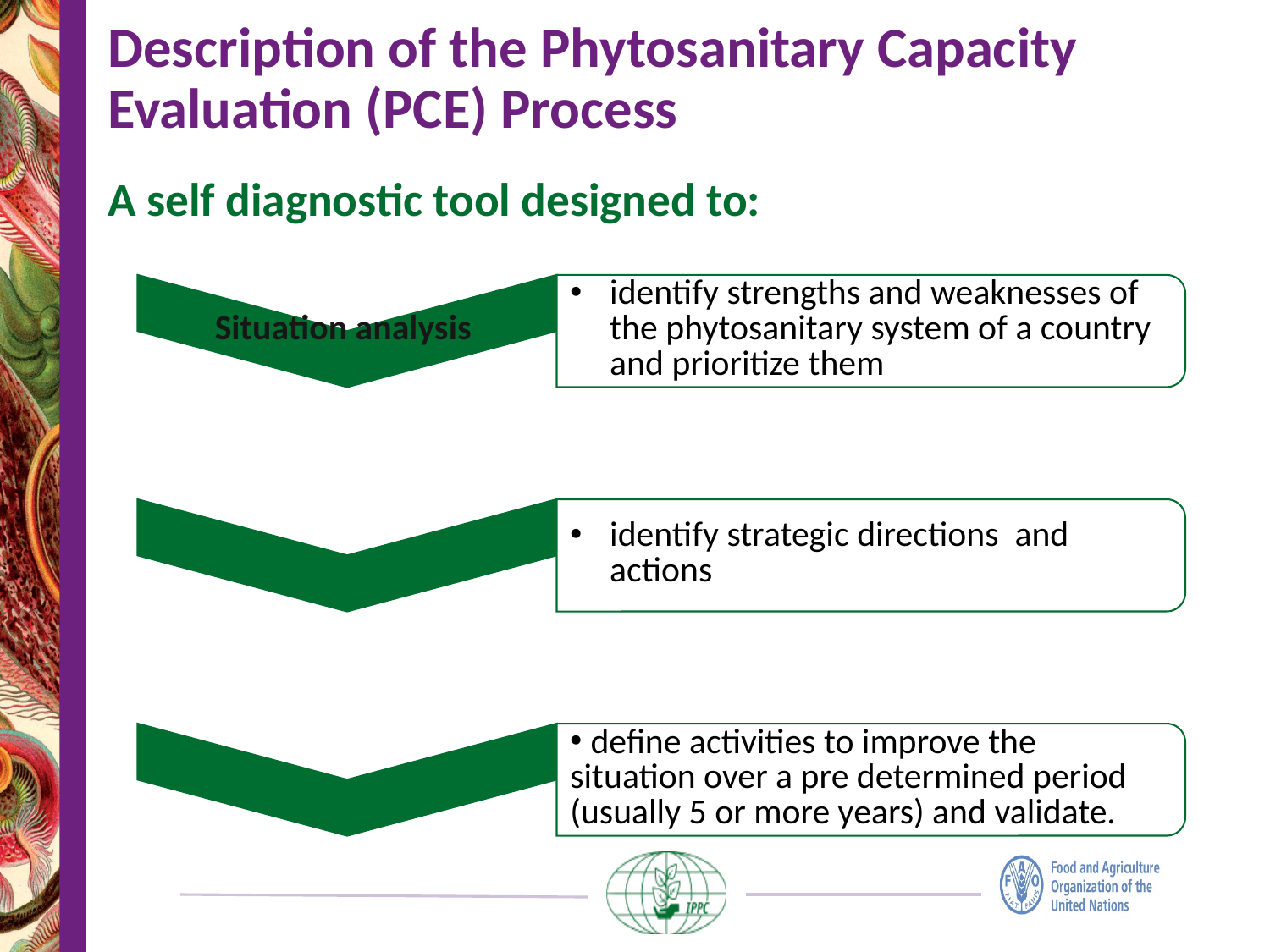

# Description of the Phytosanitary Capacity Evaluation (PCE) Process
A self diagnostic tool designed to:
Situation analysis
identify strengths and weaknesses of the phytosanitary system of a country and prioritize them
identify strategic directions  and actions
 define activities to improve the situation over a pre determined period (usually 5 or more years) and validate.